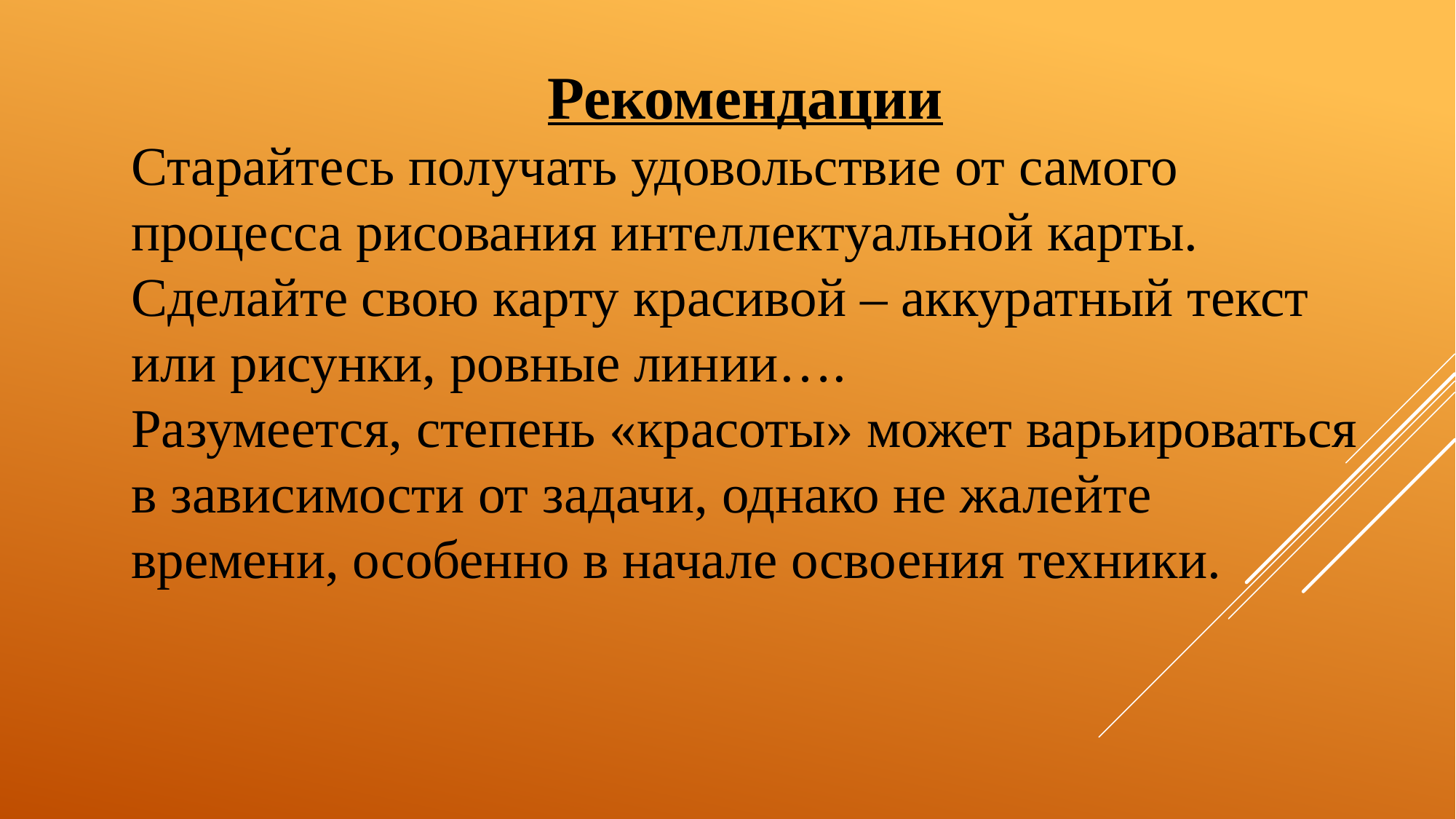

Рекомендации
Старайтесь получать удовольствие от самого процесса рисования интеллектуальной карты.
Сделайте свою карту красивой – аккуратный текст или рисунки, ровные линии….
Разумеется, степень «красоты» может варьироваться в зависимости от задачи, однако не жалейте времени, особенно в начале освоения техники.